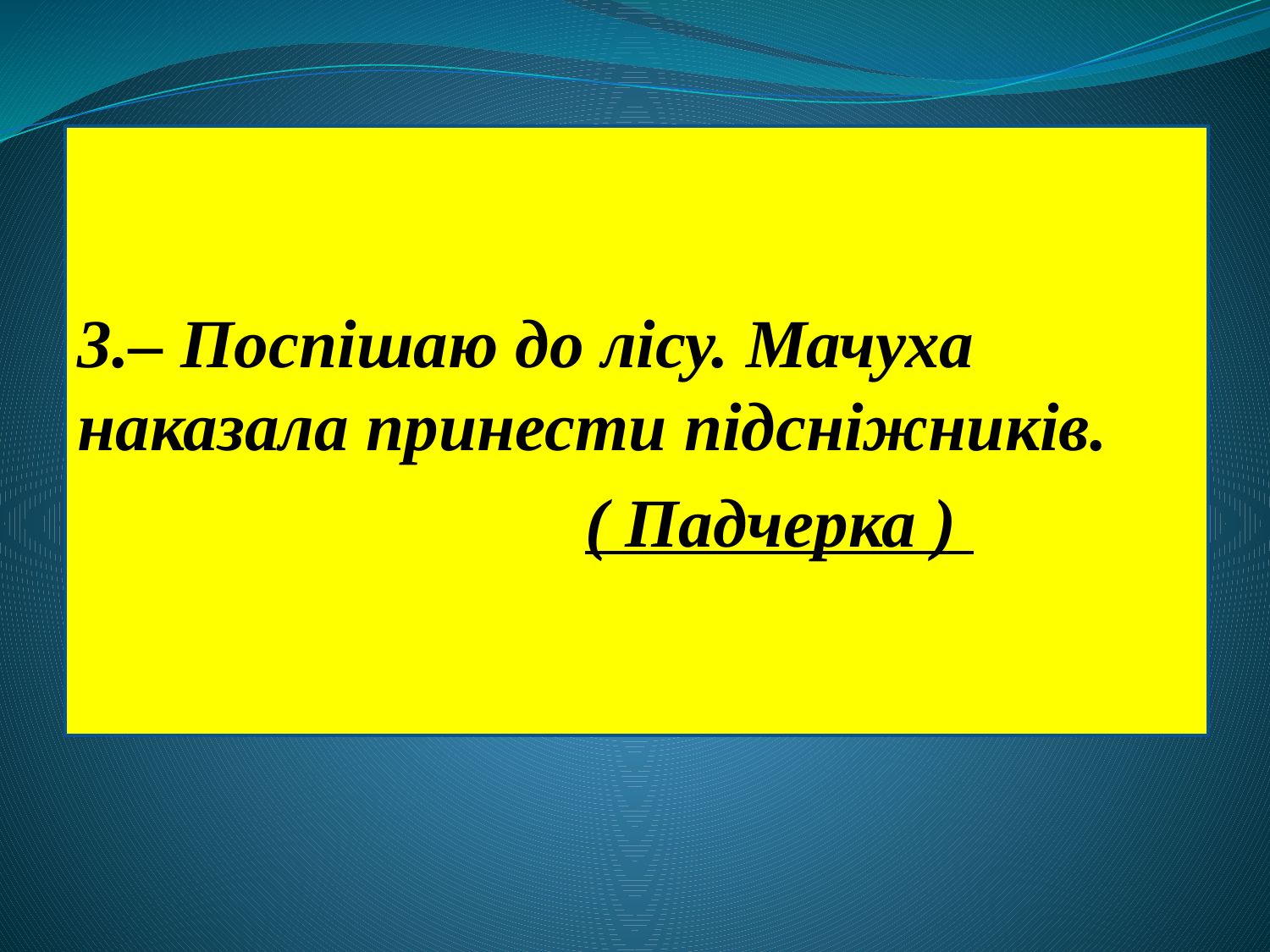

3.– Поспішаю до лісу. Мачуха наказала принести підсніжників.
				( Падчерка )